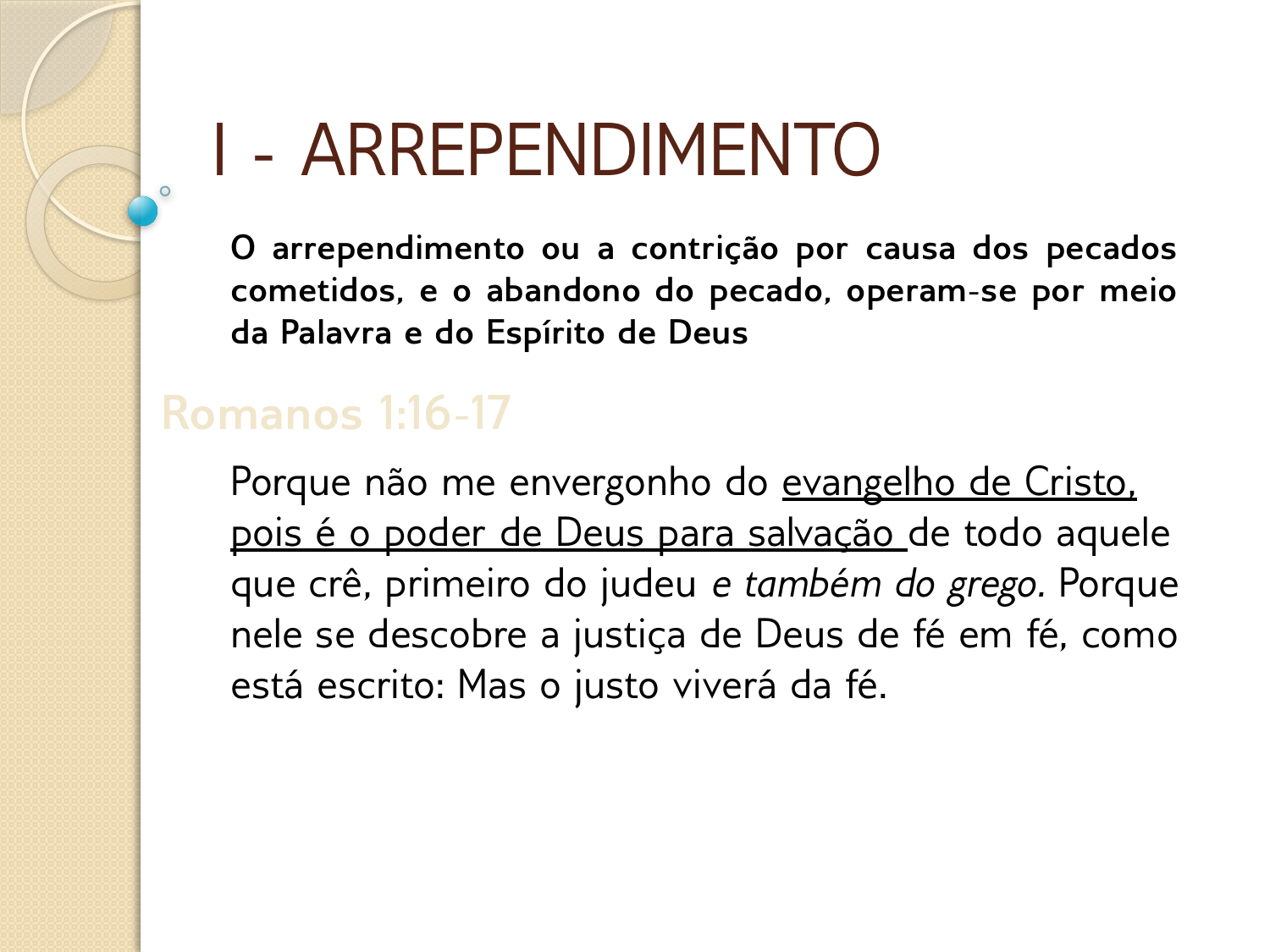

I - ARREPENDIMENTO
O arrependimento ou a contrição por causa dos pecados cometidos, e o abandono do pecado, operam-se por meio da Palavra e do Espírito de Deus
Romanos 1:16-17
Porque não me envergonho do evangelho de Cristo, pois é o poder de Deus para salvação de todo aquele que crê, primeiro do judeu e também do grego. Porque nele se descobre a justiça de Deus de fé em fé, como está escrito: Mas o justo viverá da fé.